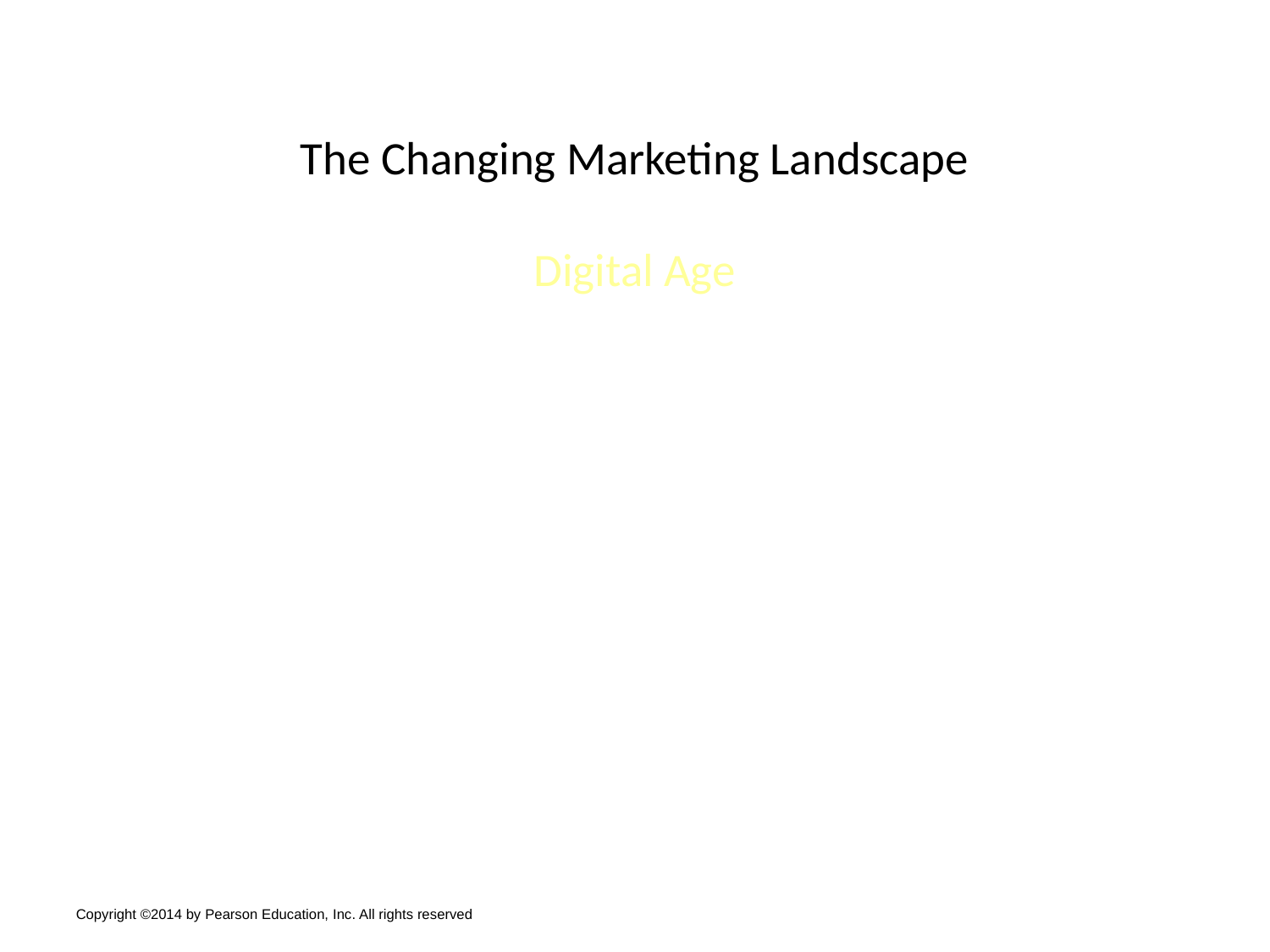

# The Changing Marketing Landscape Digital Age
Online marketing is the fastest-growing
Click- and- mortar companies evolved

Copyright ©2014 by Pearson Education, Inc. All rights reserved